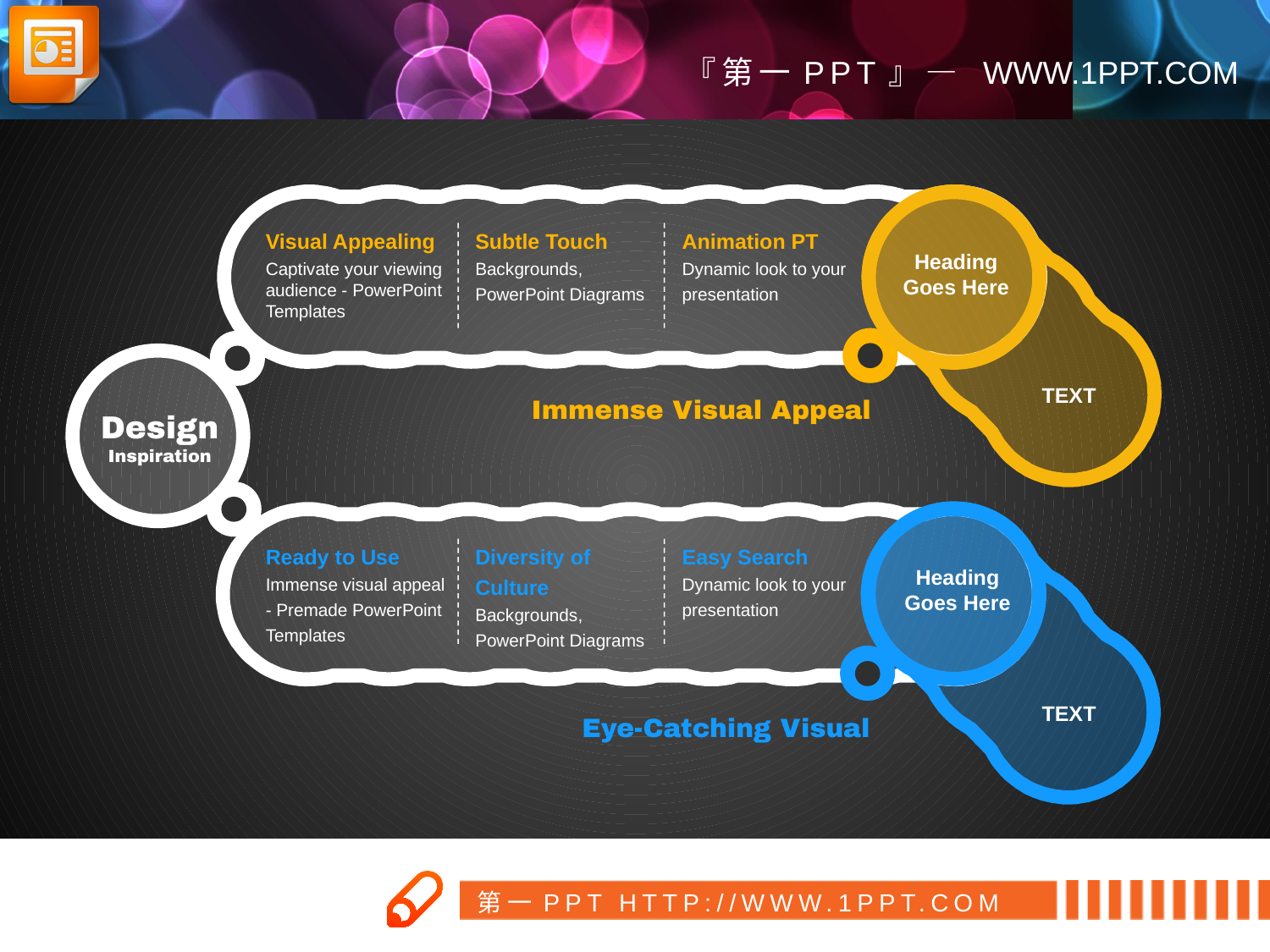

Visual Appealing
Captivate your viewing
audience - PowerPoint
Templates
Subtle Touch
Backgrounds, PowerPoint Diagrams
Animation PT
Dynamic look to your
presentation

Heading
Goes Here

TEXT
Immense Visual Appeal
Design
Inspiration

Ready to Use
Immense visual appeal - Premade PowerPoint Templates
Diversity of Culture
Backgrounds, PowerPoint Diagrams
Easy Search
Dynamic look to your
presentation

Heading
Goes Here

TEXT
Eye-Catching Visual